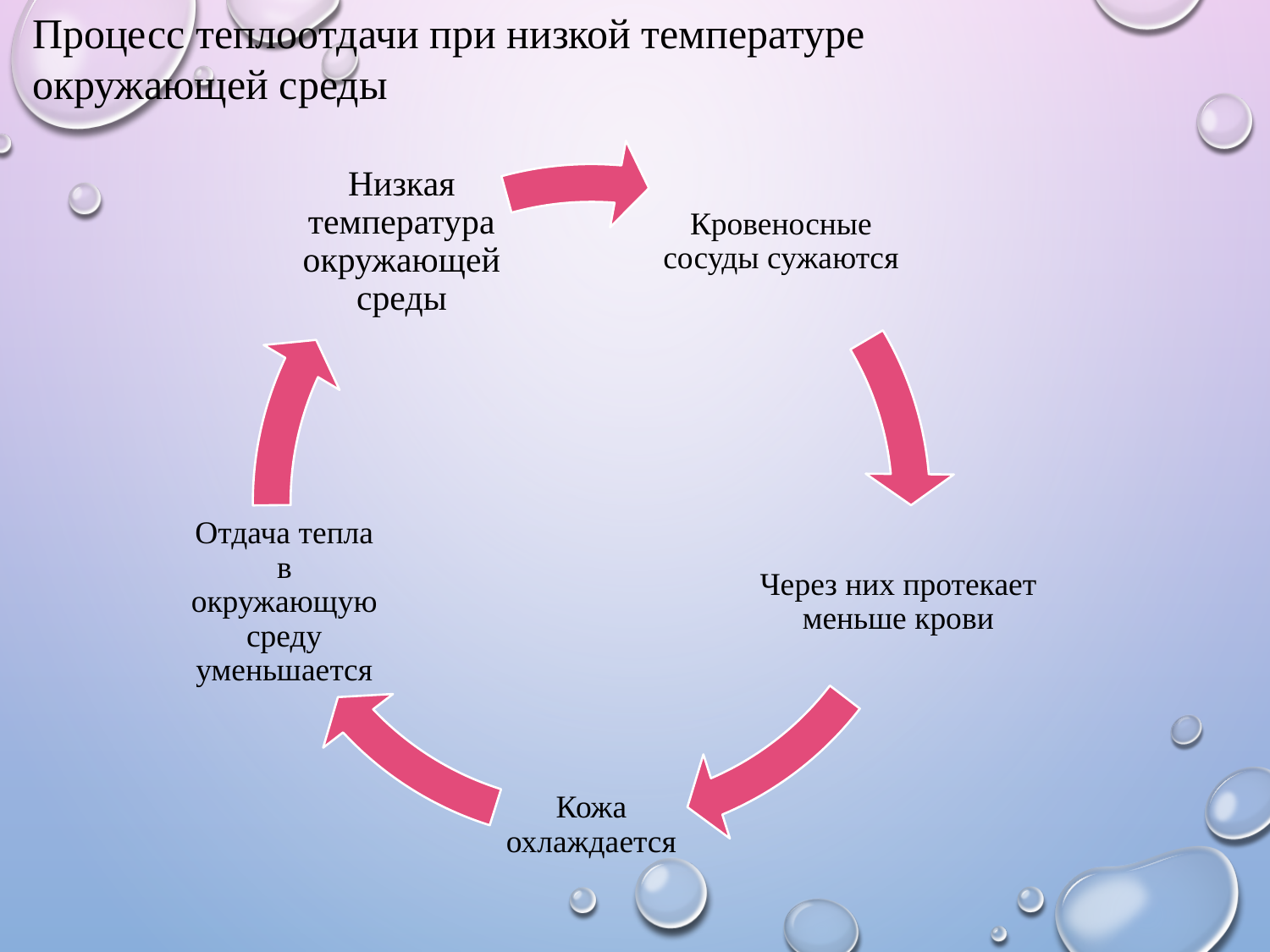

Процесс теплоотдачи при низкой температуре окружающей среды
Кровеносные сосуды сужаются
Через них протекает меньше крови
Кожа охлаждается
Отдача тепла в окружающую среду уменьшается
Низкая температура окружающей среды